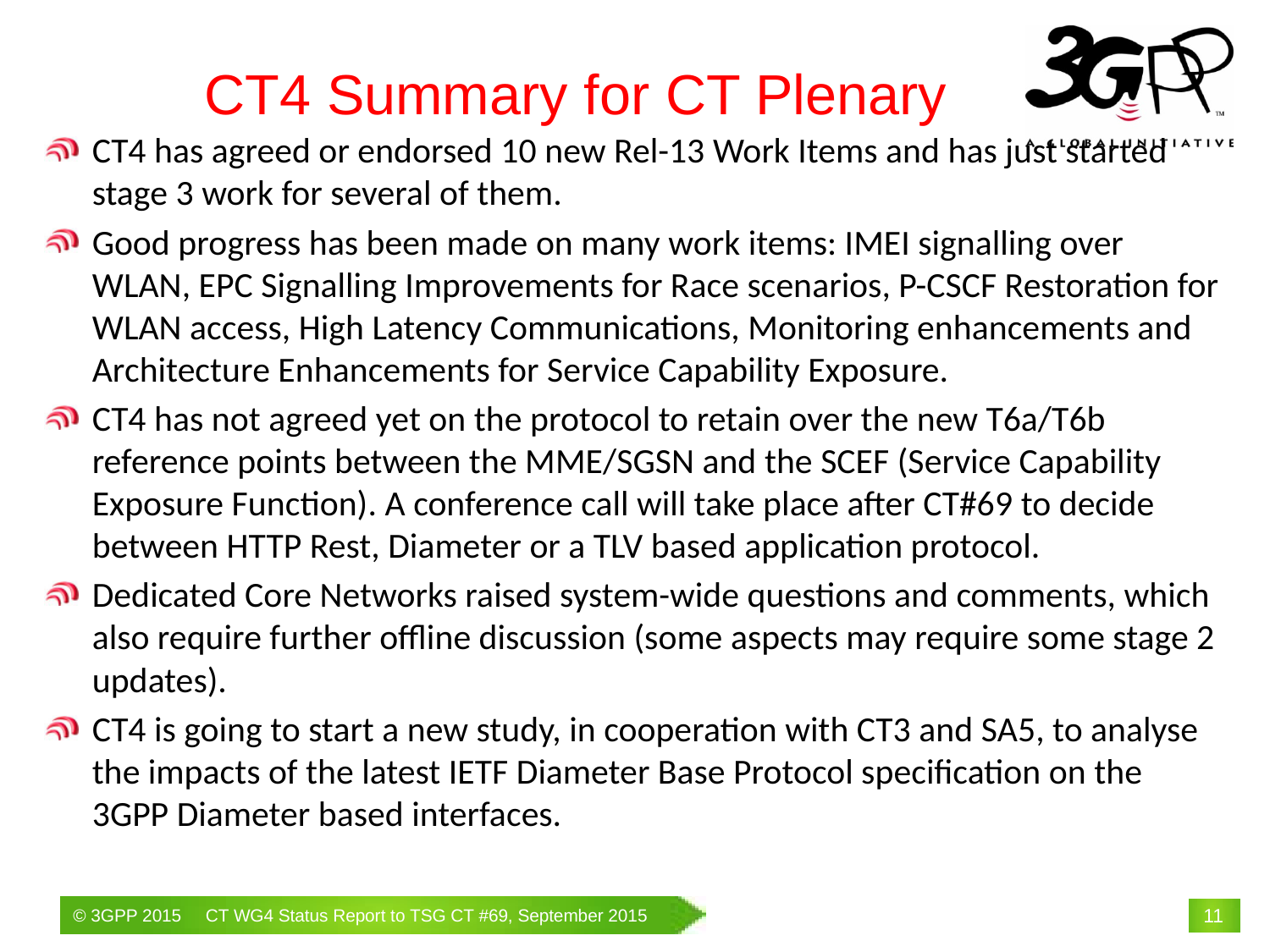

# CT4 Summary for CT Plenary
CT4 has agreed or endorsed 10 new Rel-13 Work Items and has just started stage 3 work for several of them.
Good progress has been made on many work items: IMEI signalling over WLAN, EPC Signalling Improvements for Race scenarios, P-CSCF Restoration for WLAN access, High Latency Communications, Monitoring enhancements and Architecture Enhancements for Service Capability Exposure.
CT4 has not agreed yet on the protocol to retain over the new T6a/T6b reference points between the MME/SGSN and the SCEF (Service Capability Exposure Function). A conference call will take place after CT#69 to decide between HTTP Rest, Diameter or a TLV based application protocol.
Dedicated Core Networks raised system-wide questions and comments, which also require further offline discussion (some aspects may require some stage 2 updates).
CT4 is going to start a new study, in cooperation with CT3 and SA5, to analyse the impacts of the latest IETF Diameter Base Protocol specification on the 3GPP Diameter based interfaces.